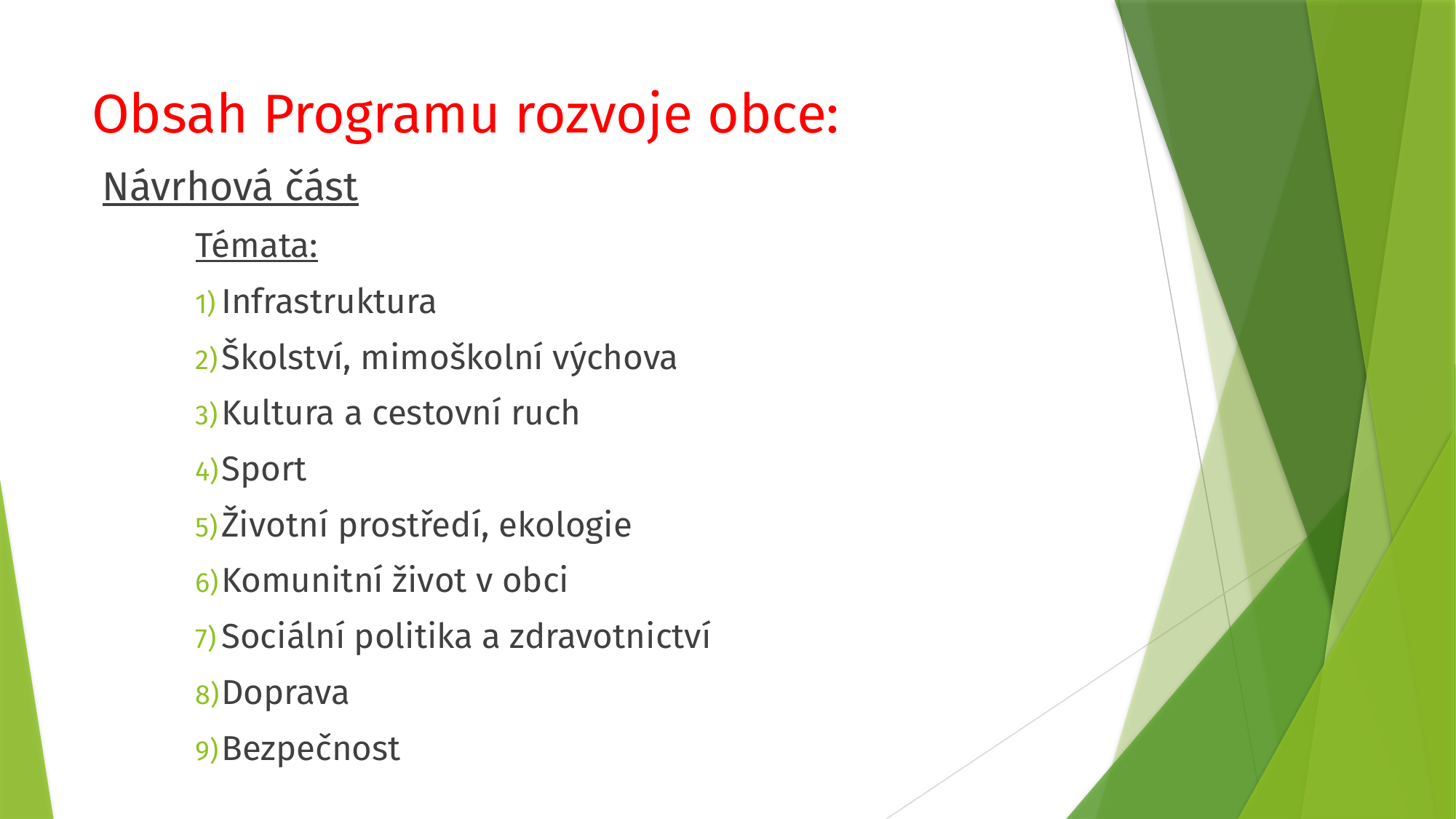

# Obsah Programu rozvoje obce:
 Návrhová část
Témata:
Infrastruktura
Školství, mimoškolní výchova
Kultura a cestovní ruch
Sport
Životní prostředí, ekologie
Komunitní život v obci
Sociální politika a zdravotnictví
Doprava
Bezpečnost